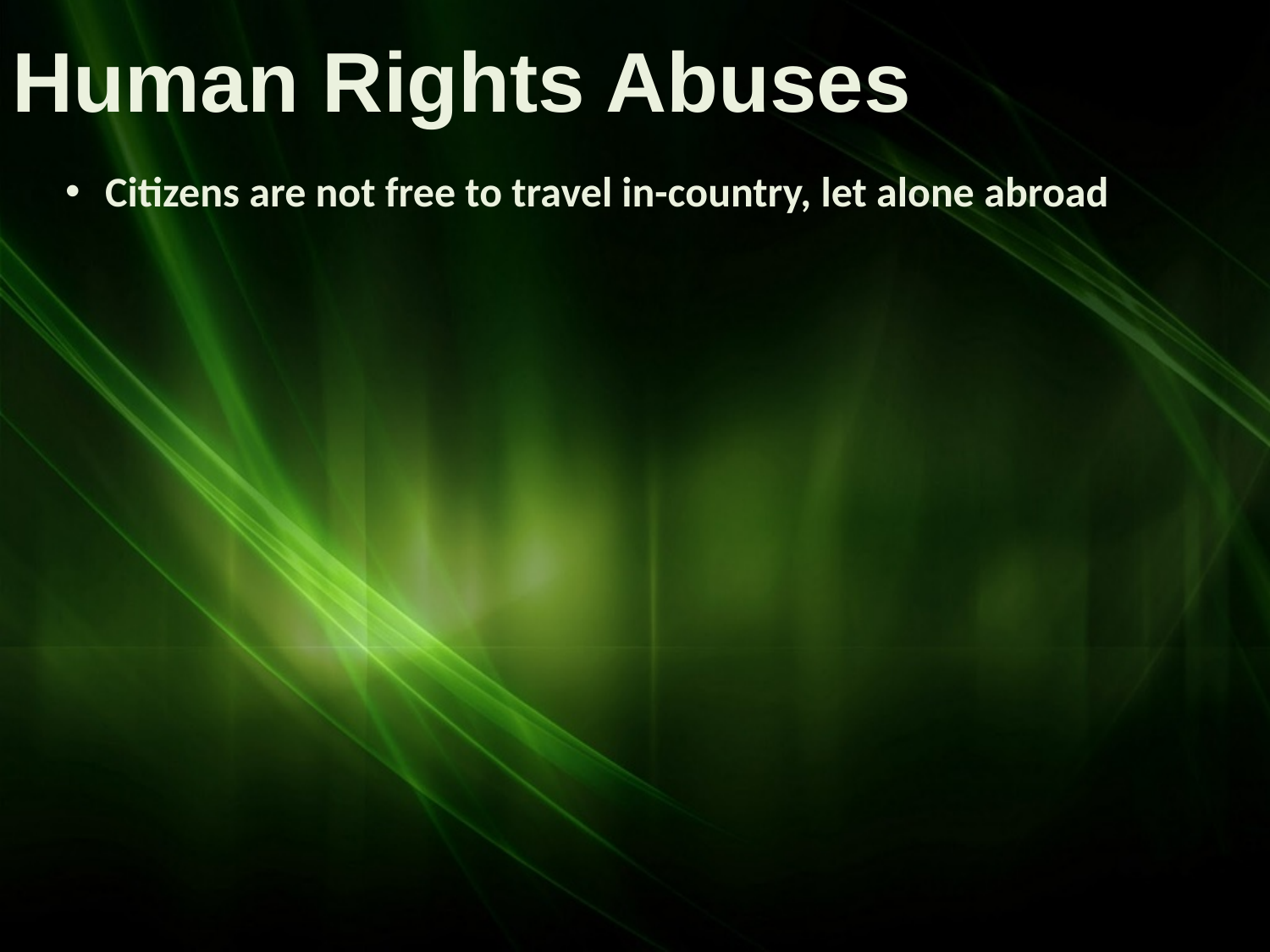

Human Rights Abuses

Citizens are not free to travel in-country, let alone abroad